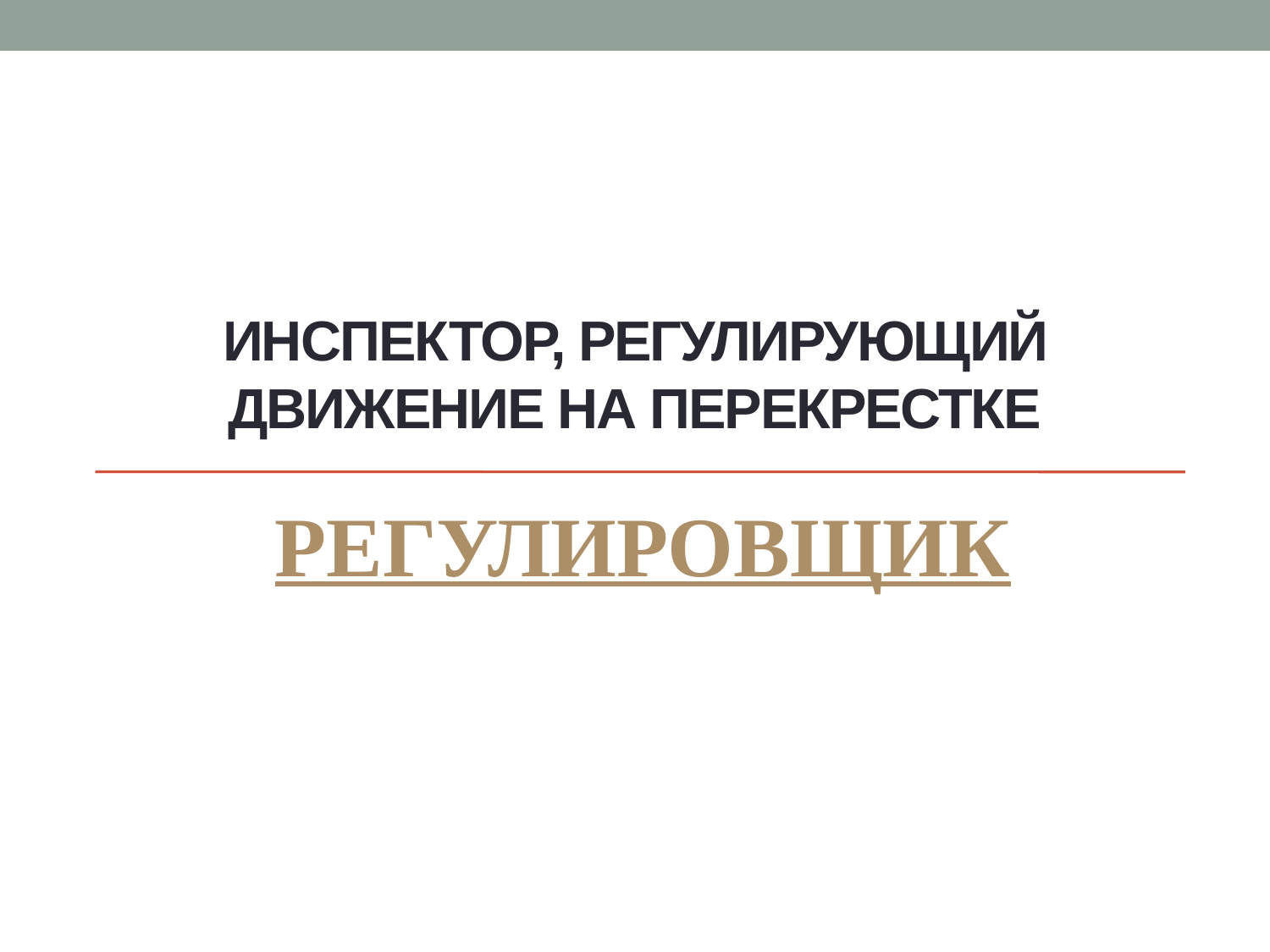

# Инспектор, регулирующий движение на перекрестке
РЕГУЛИРОВЩИК